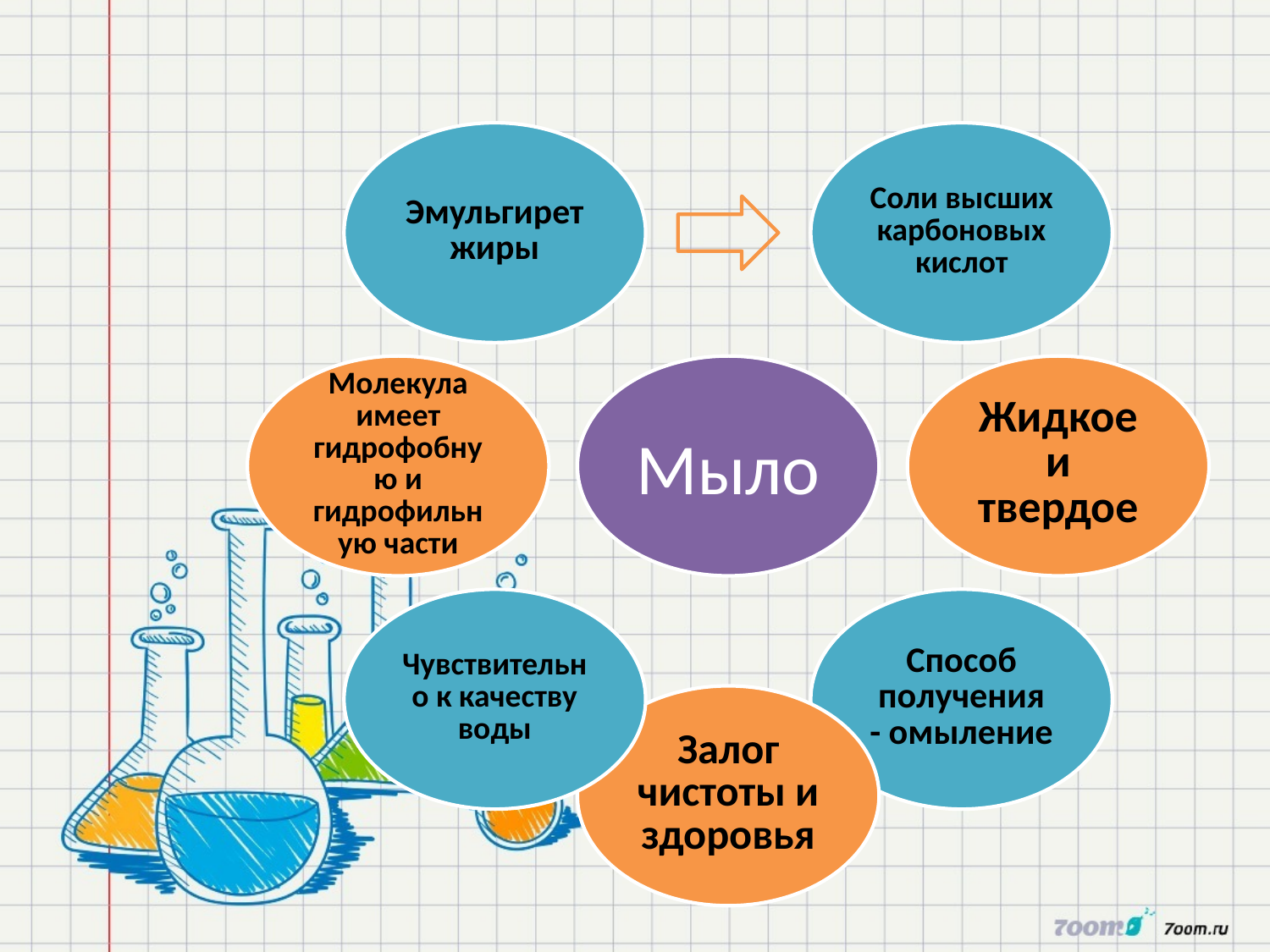

Мыло
Соли высших карбоновых кислот
Жидкое и твердое
Способ получения - омыление
Залог чистоты и здоровья
Эмульгирет жиры
Чувствительно к качеству воды
Молекула имеет гидрофобную и гидрофильную части